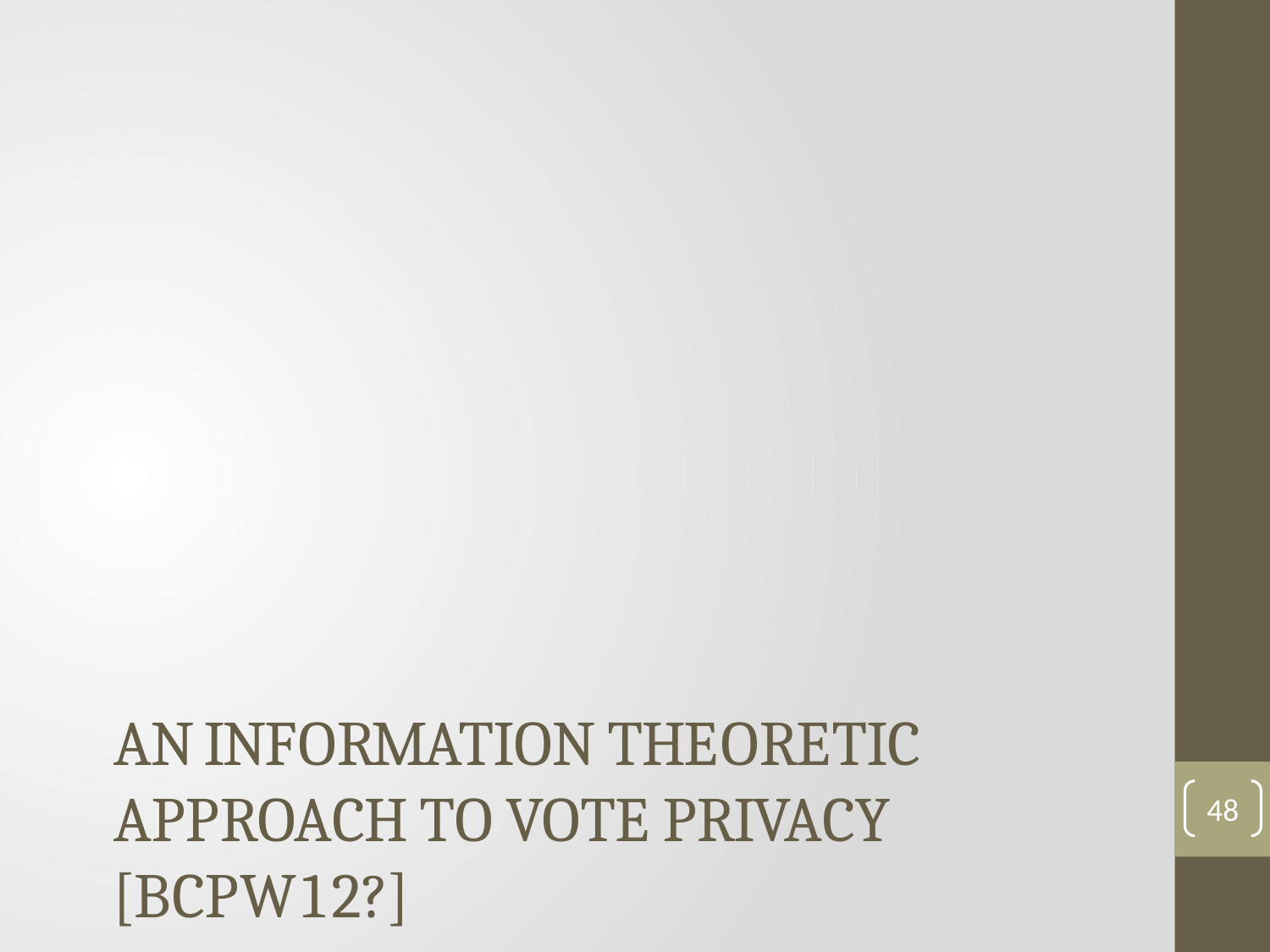

# An Information theoretic approach To vote Privacy [BCPW12?]
48